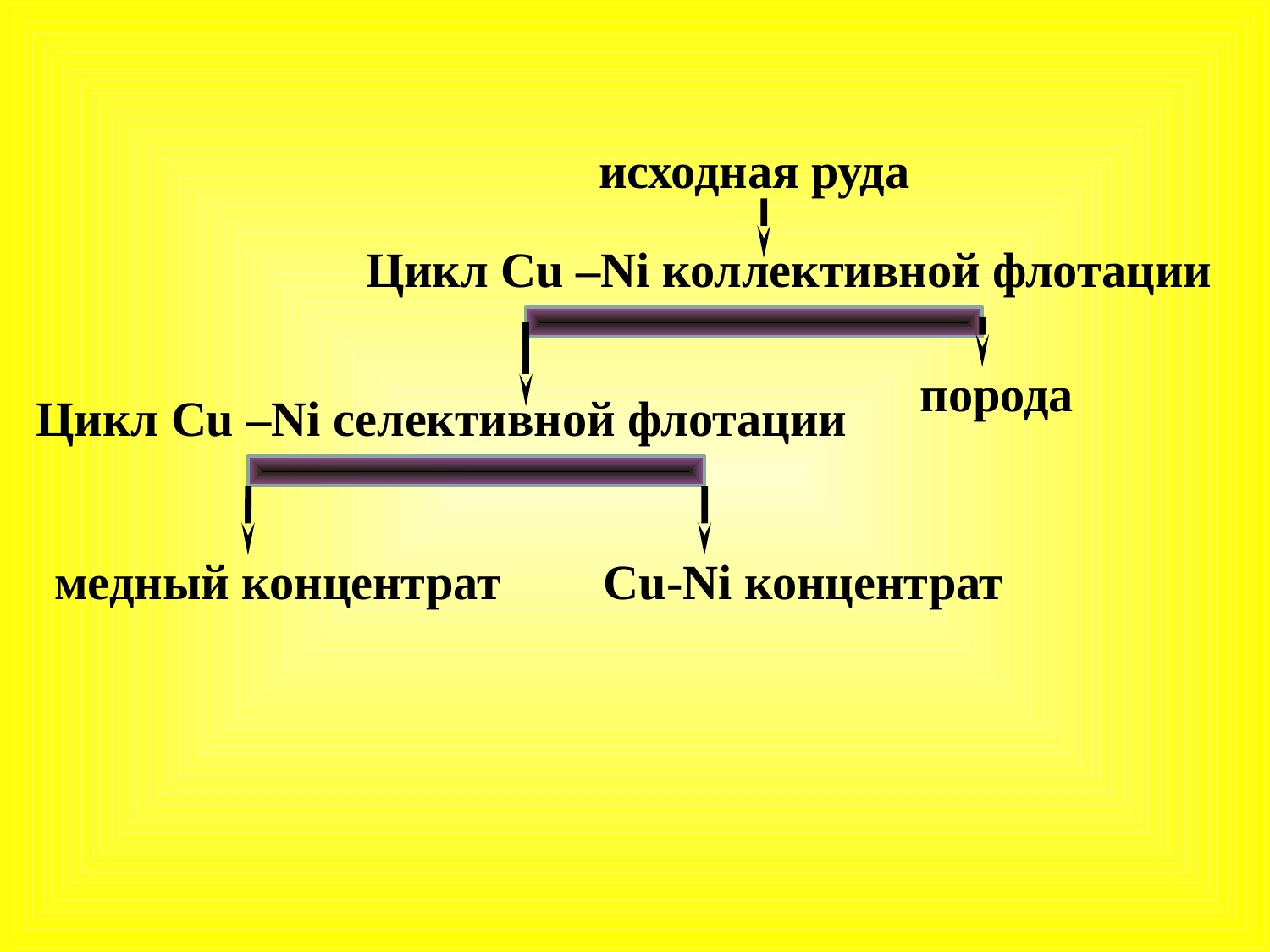

исходная руда
Цикл Cu –Ni коллективной флотации

порода
Цикл Cu –Ni селективной флотации

медный концентрат
Cu-Ni концентрат